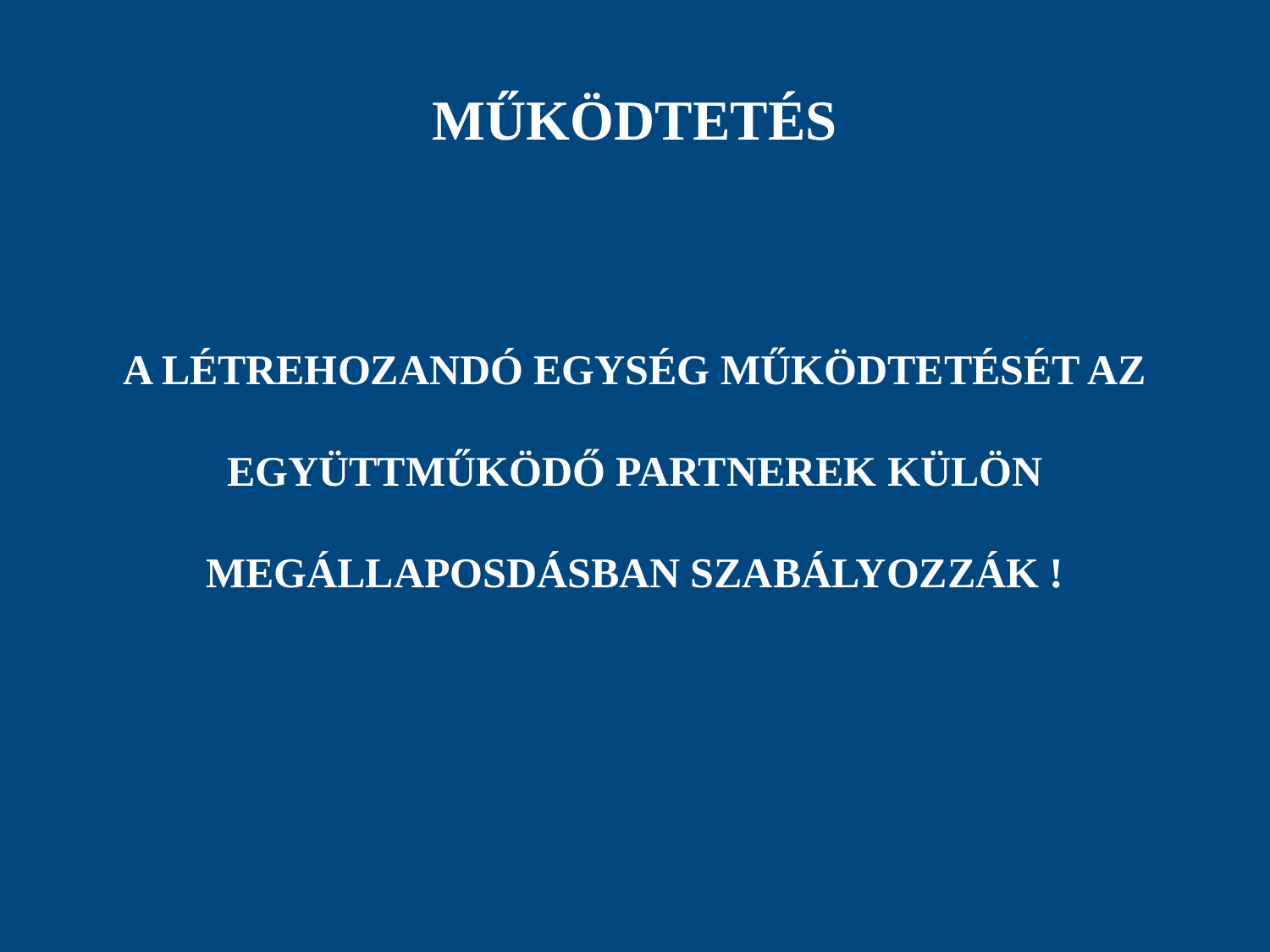

# MŰKÖDTETÉS

A LÉTREHOZANDÓ EGYSÉG MŰKÖDTETÉSÉT AZ EGYÜTTMŰKÖDŐ PARTNEREK KÜLÖN MEGÁLLAPOSDÁSBAN SZABÁLYOZZÁK !